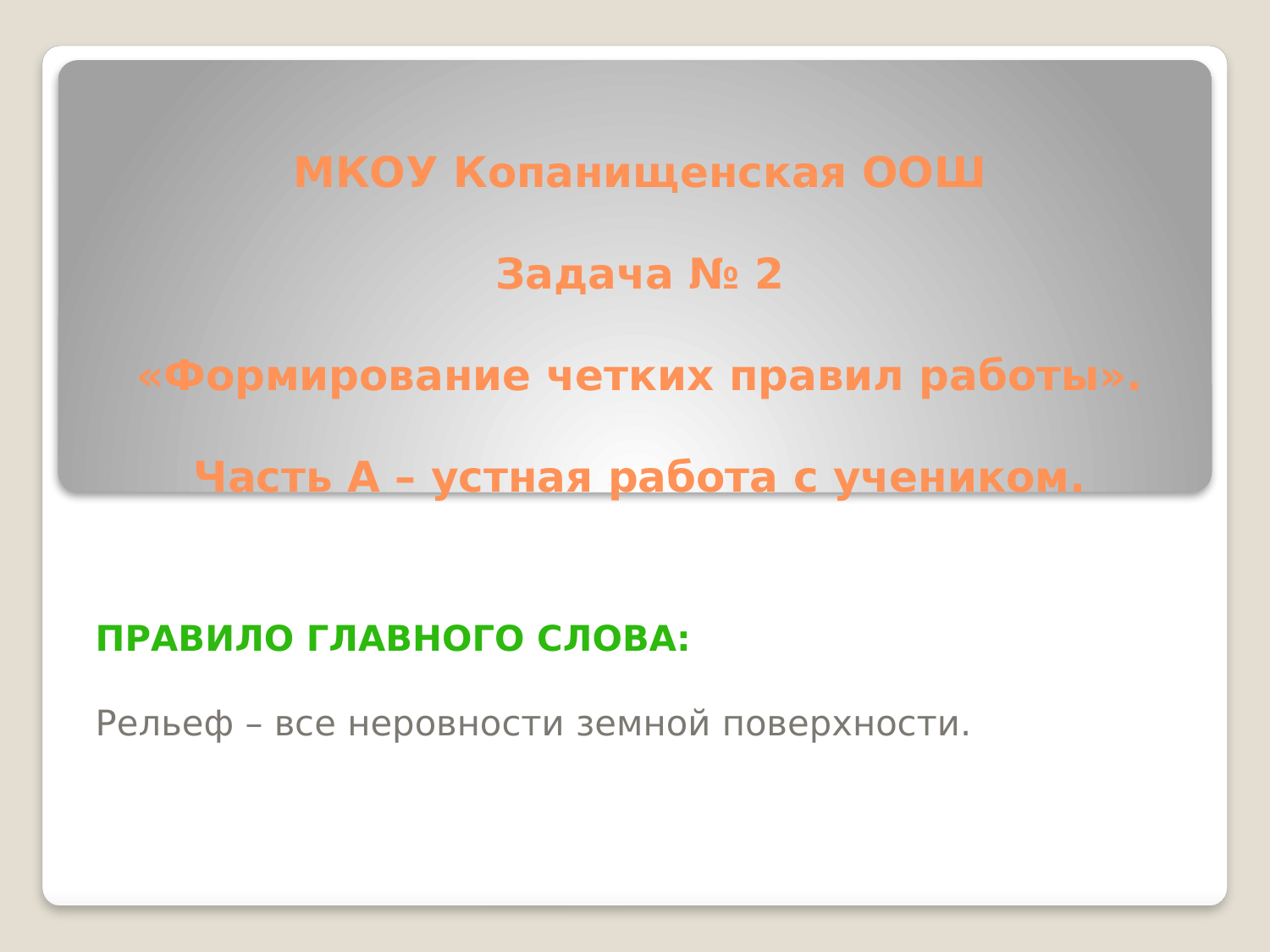

# МКОУ Копанищенская ООШ Задача № 2 «Формирование четких правил работы». Часть А – устная работа с учеником.
Правило главного слова:

Рельеф – все неровности земной поверхности.